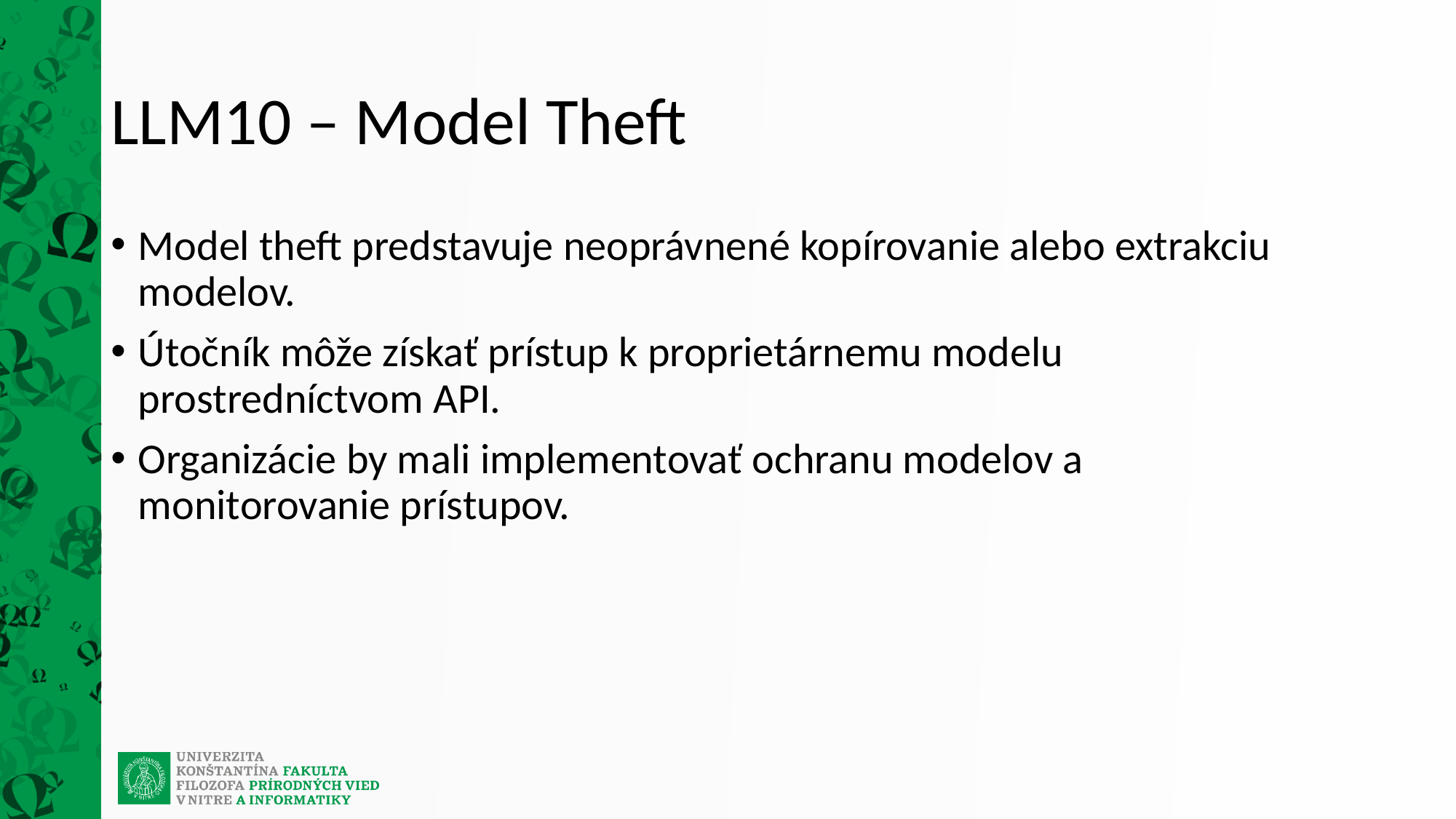

# LLM10 – Model Theft
Model theft predstavuje neoprávnené kopírovanie alebo extrakciu modelov.
Útočník môže získať prístup k proprietárnemu modelu prostredníctvom API.
Organizácie by mali implementovať ochranu modelov a monitorovanie prístupov.